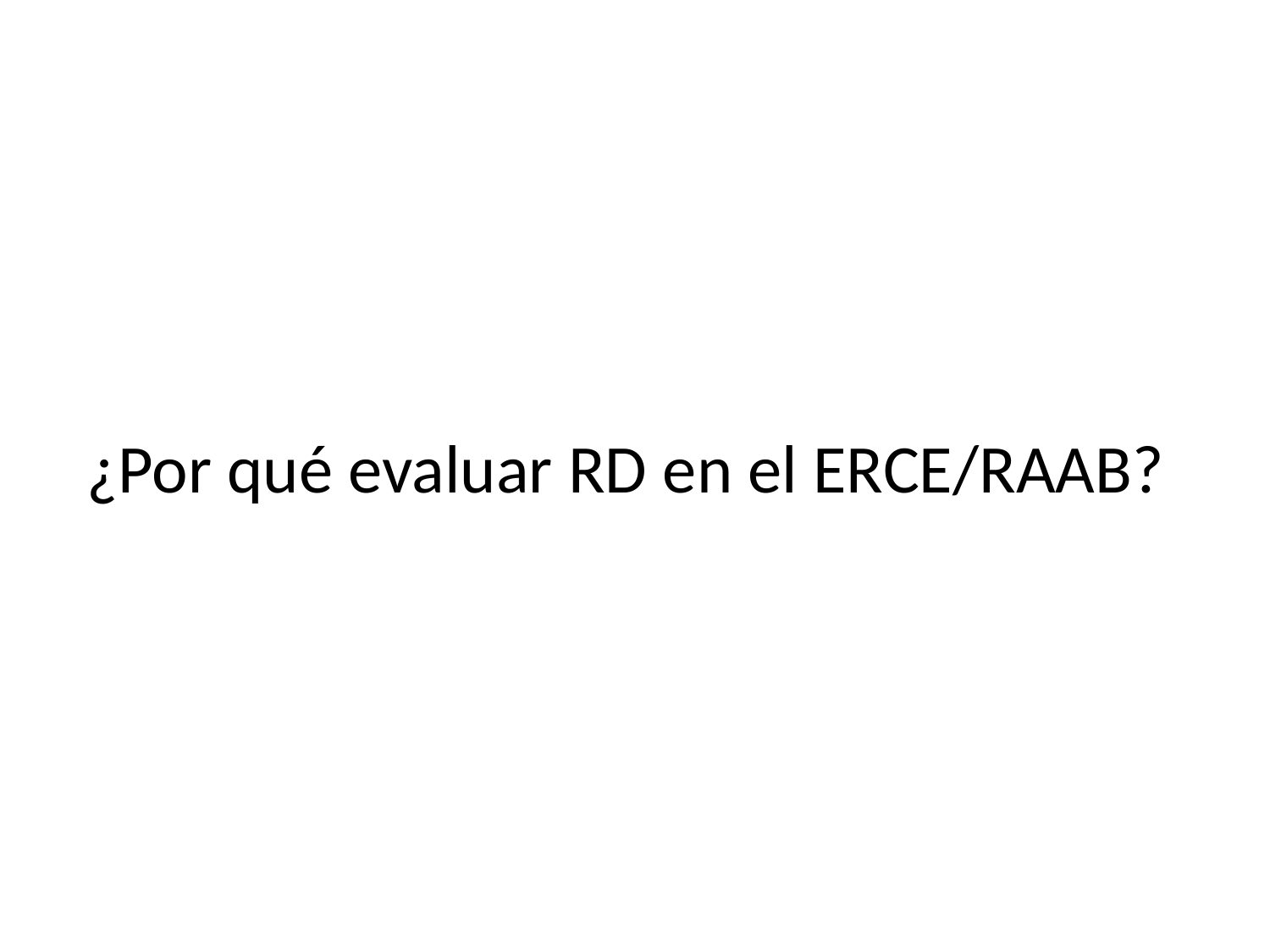

# ¿Por qué evaluar RD en el ERCE/RAAB?